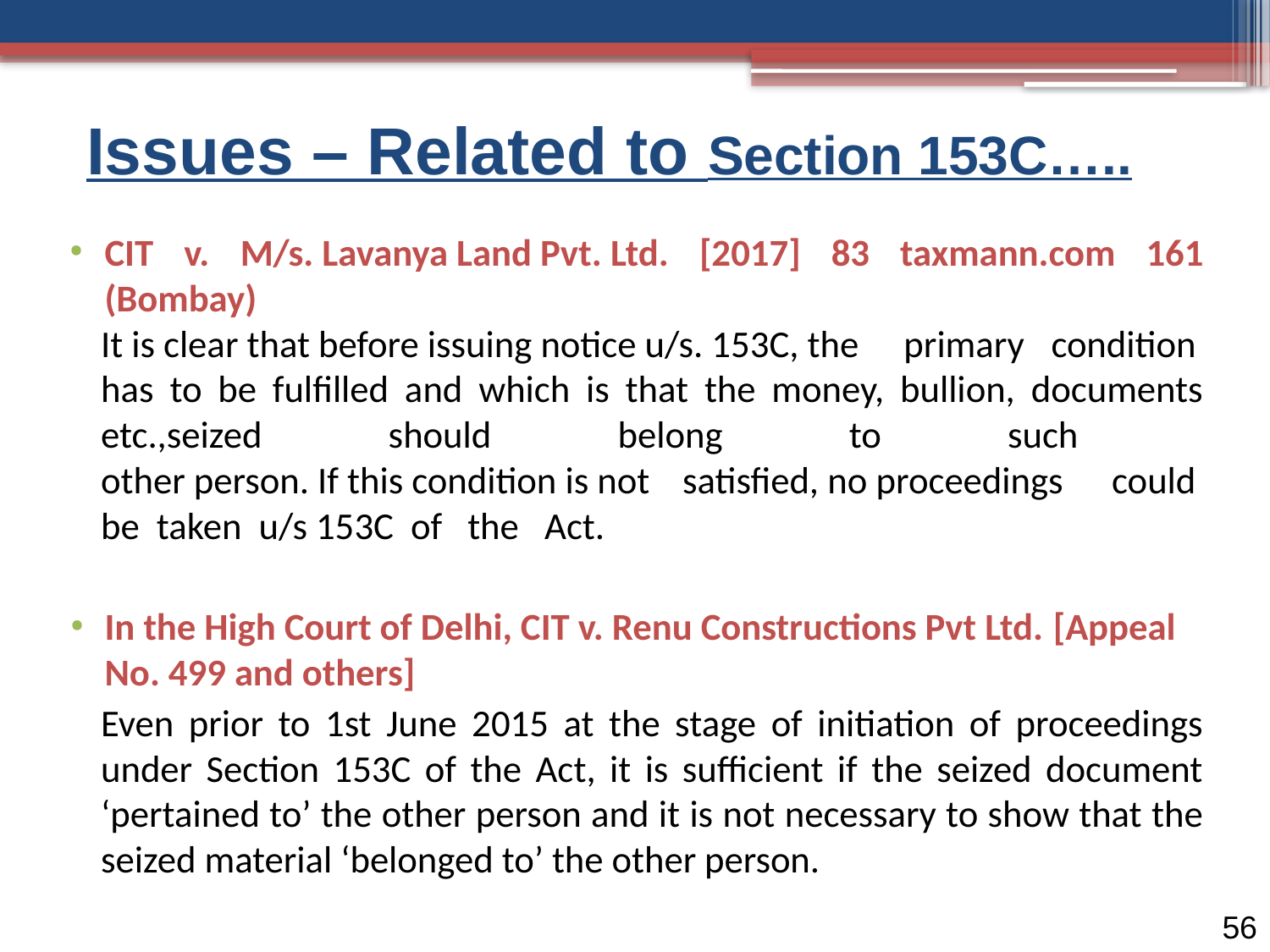

# Issues – Related to Section 153C…..
CIT v. M/s. Lavanya Land Pvt. Ltd. [2017] 83 taxmann.com 161 (Bombay)
It is clear that before issuing notice u/s. 153C, the   primary  condition  has to be fulfilled and which is that the money, bullion, documents etc.,seized  should  belong  to  such   other person. If this condition is not  satisfied, no proceedings  could  be  taken  u/s 153C  of   the   Act.

In the High Court of Delhi, CIT v. Renu Constructions Pvt Ltd. [Appeal No. 499 and others]
Even prior to 1st June 2015 at the stage of initiation of proceedings under Section 153C of the Act, it is sufficient if the seized document ‘pertained to’ the other person and it is not necessary to show that the seized material ‘belonged to’ the other person.

56